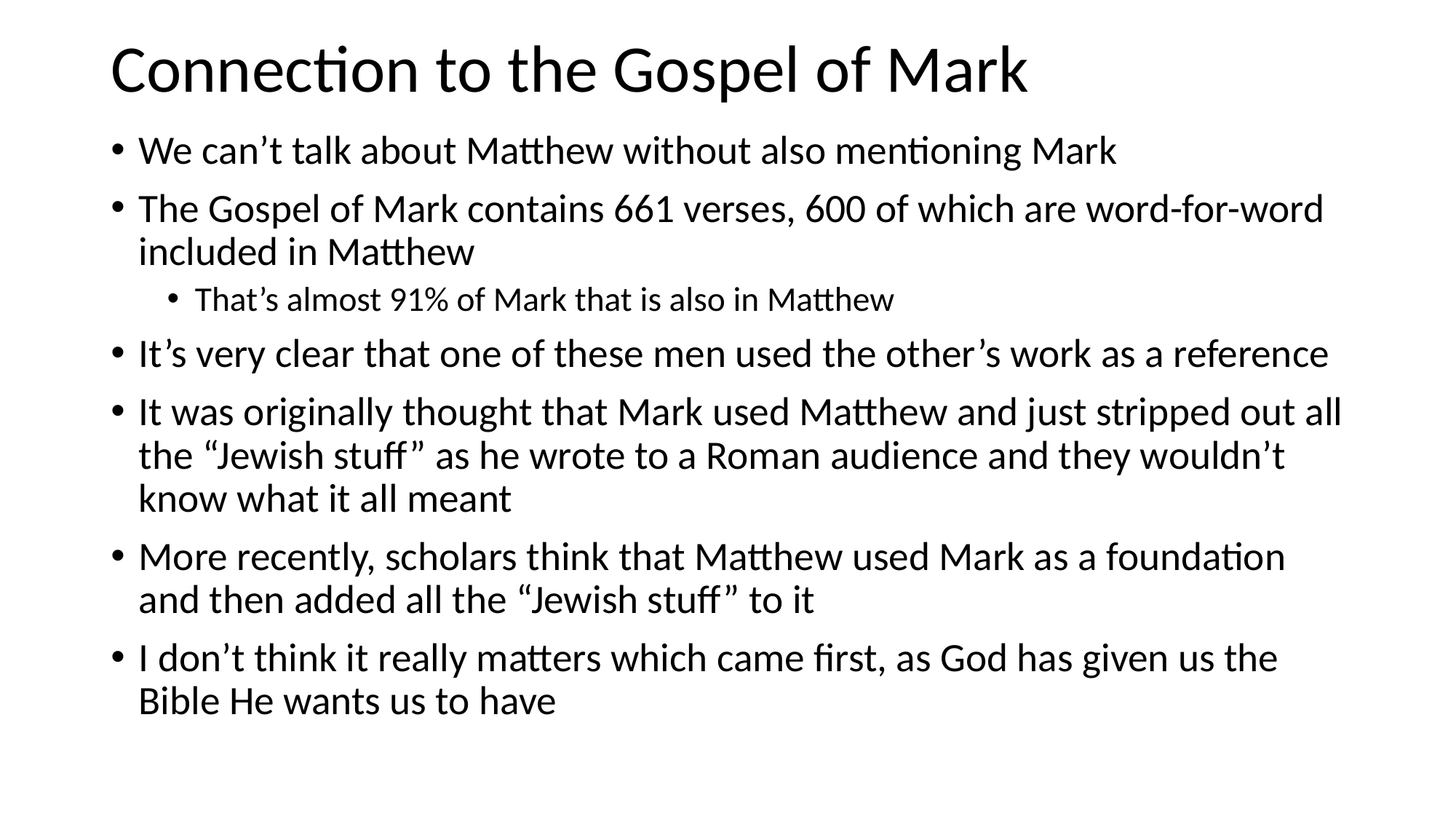

# Connection to the Gospel of Mark
We can’t talk about Matthew without also mentioning Mark
The Gospel of Mark contains 661 verses, 600 of which are word-for-word included in Matthew
That’s almost 91% of Mark that is also in Matthew
It’s very clear that one of these men used the other’s work as a reference
It was originally thought that Mark used Matthew and just stripped out all the “Jewish stuff” as he wrote to a Roman audience and they wouldn’t know what it all meant
More recently, scholars think that Matthew used Mark as a foundation and then added all the “Jewish stuff” to it
I don’t think it really matters which came first, as God has given us the Bible He wants us to have